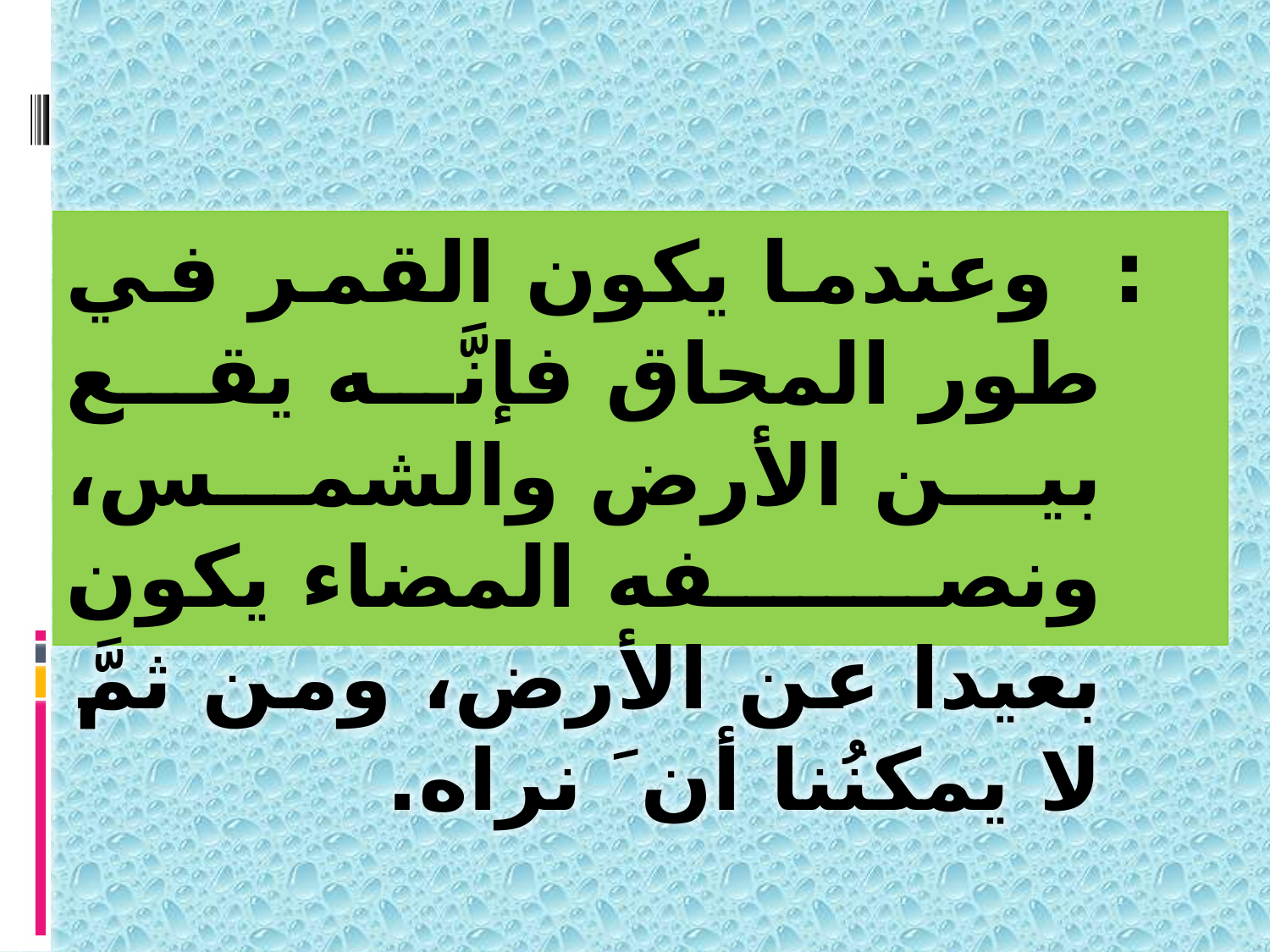

:  وعندما يكون القمر في طور المحاق فإنَّه يقع بين الأرض والشمس، ونصفه المضاء يكون بعيدا عن الأرض، ومن ثمَّ لا يمكنُنا أن َ نراه.